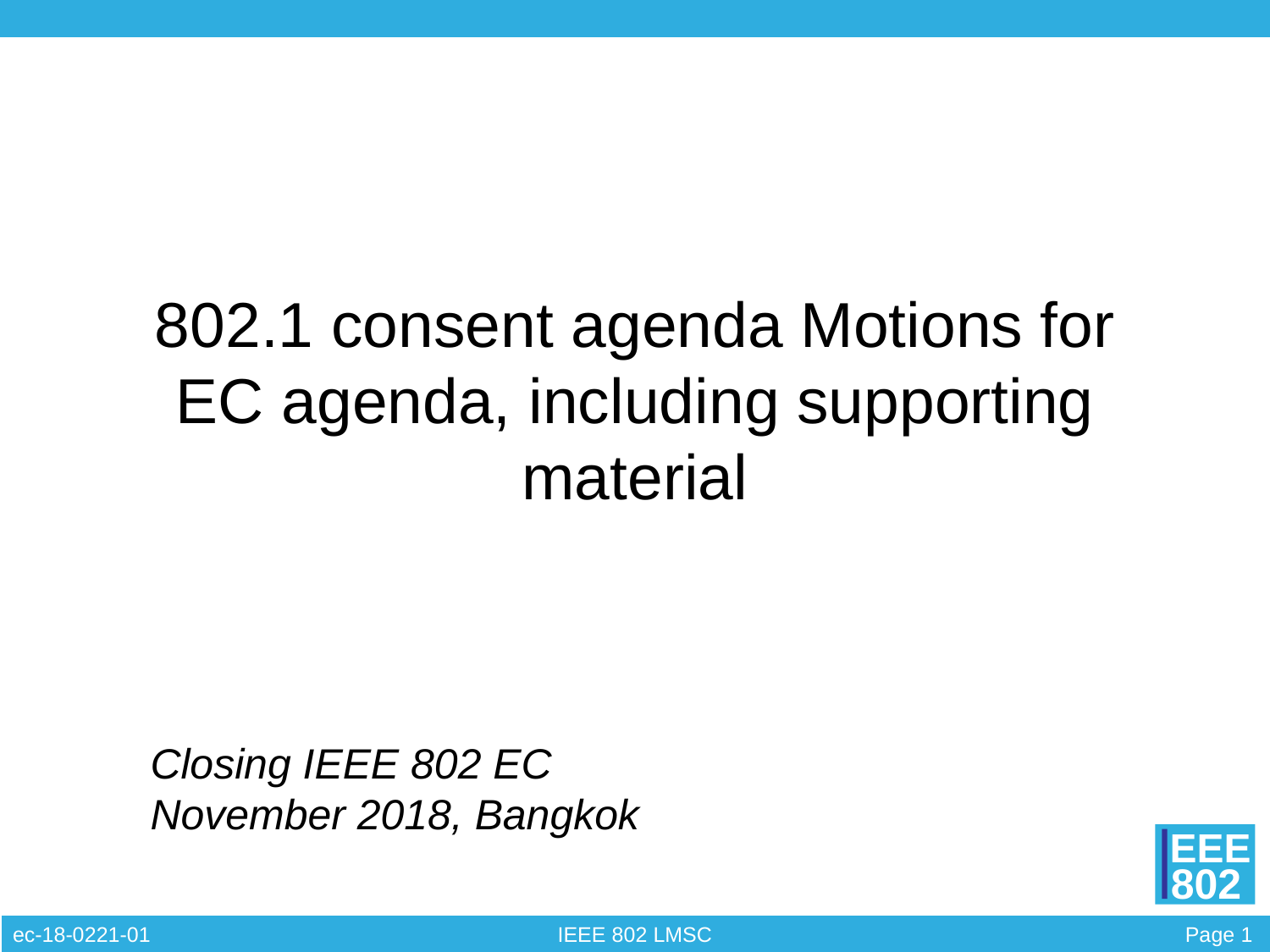

# 802.1 consent agenda Motions for EC agenda, including supporting material
Closing IEEE 802 EC
November 2018, Bangkok